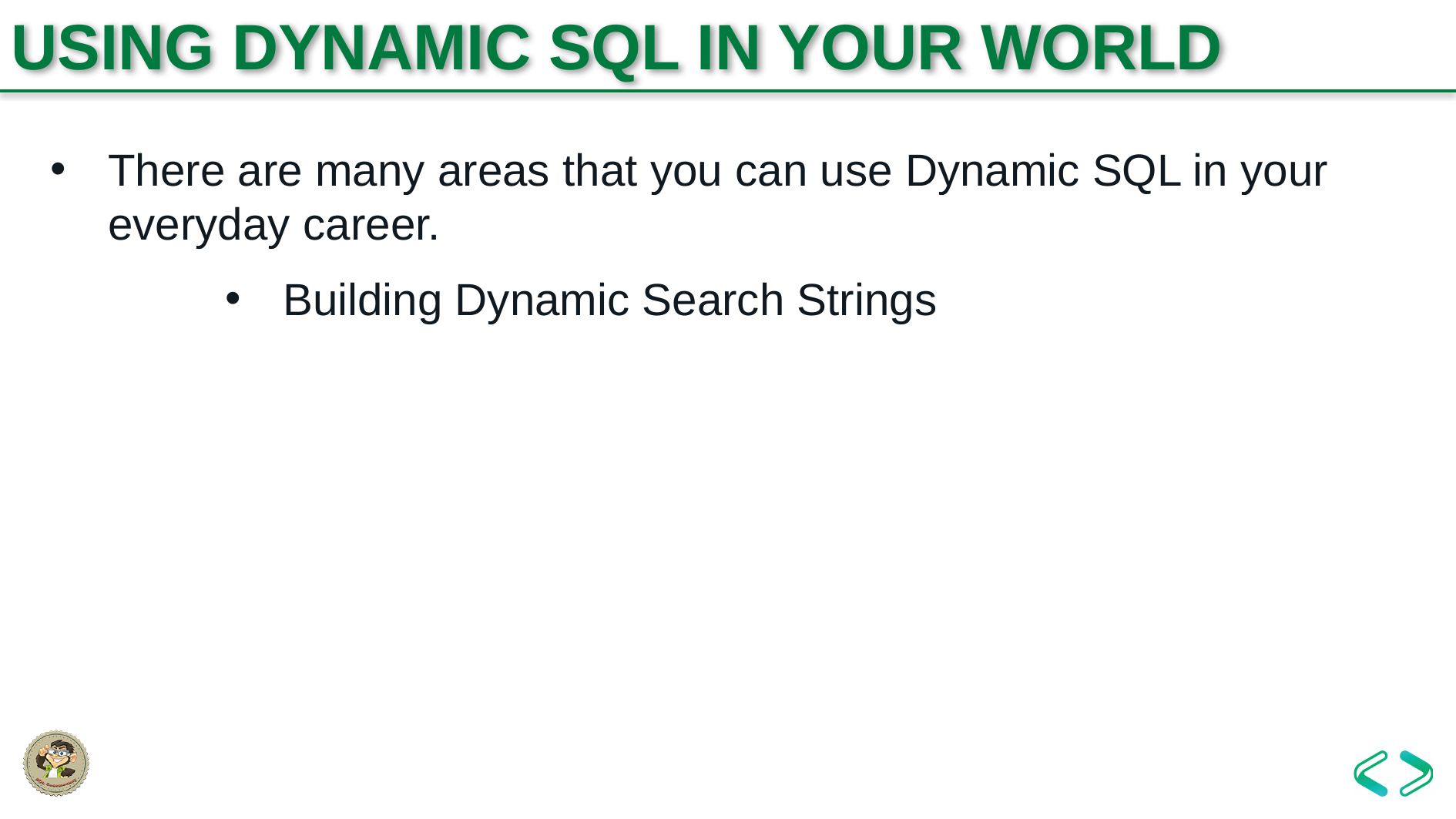

USING DYNAMIC SQL IN YOUR WORLD
There are many areas that you can use Dynamic SQL in your everyday career.
Building Dynamic Search Strings